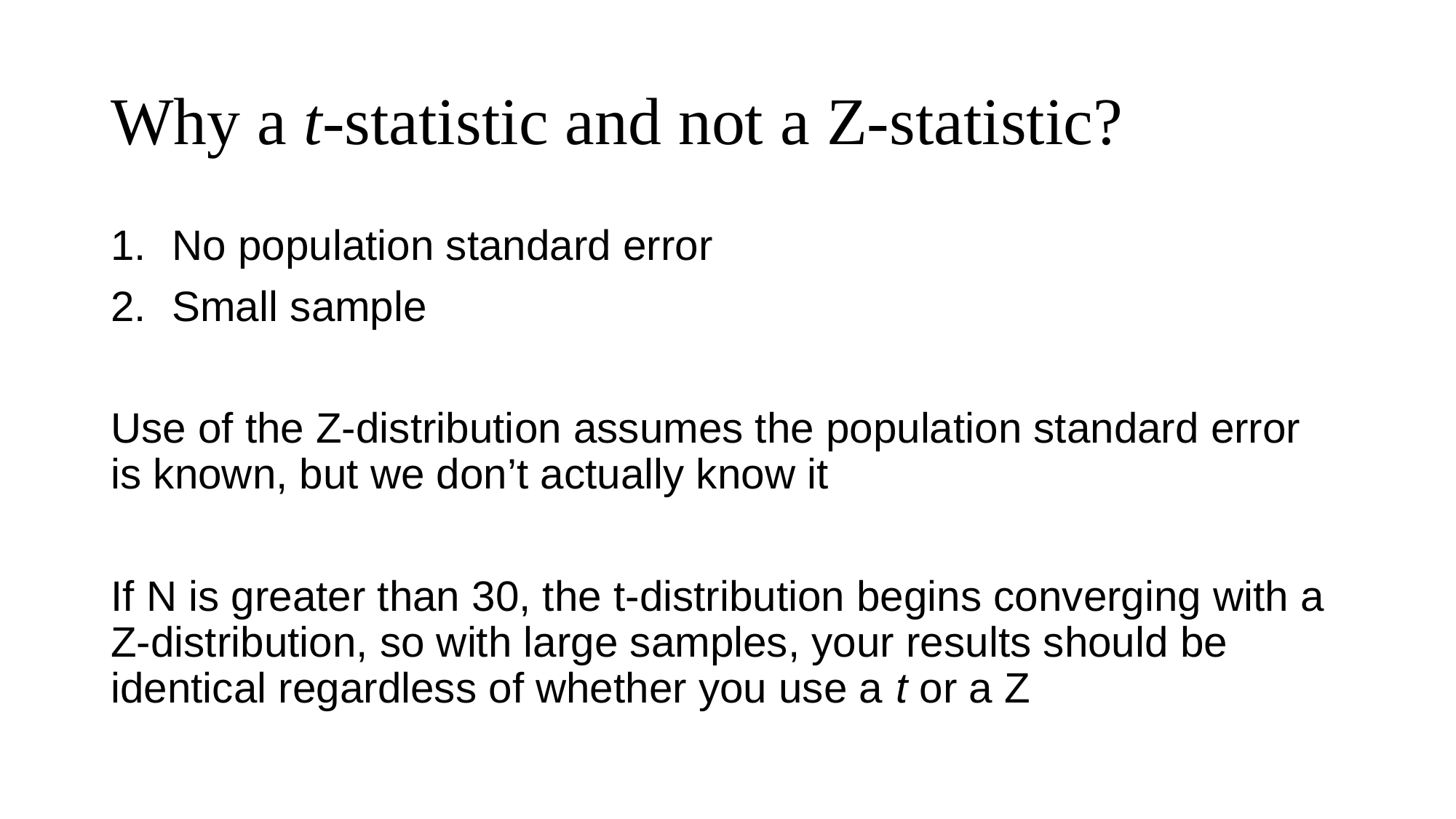

# Why a t-statistic and not a Z-statistic?
No population standard error
Small sample

Use of the Z-distribution assumes the population standard error is known, but we don’t actually know it

If N is greater than 30, the t-distribution begins converging with a Z-distribution, so with large samples, your results should be identical regardless of whether you use a t or a Z